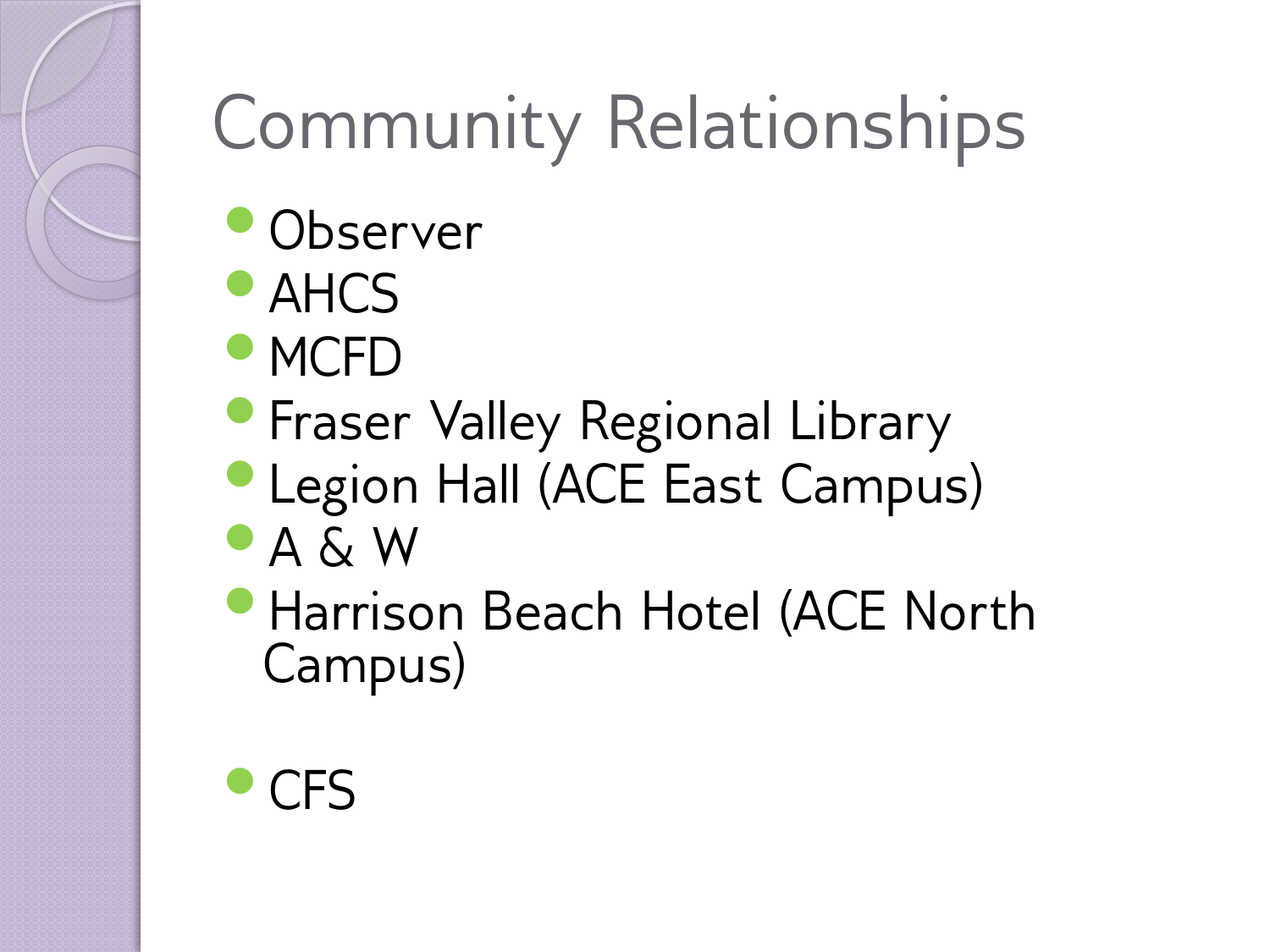

# Community Relationships
Observer
AHCS
MCFD
Fraser Valley Regional Library
Legion Hall (ACE East Campus)
A & W
Harrison Beach Hotel (ACE North Campus)

CFS